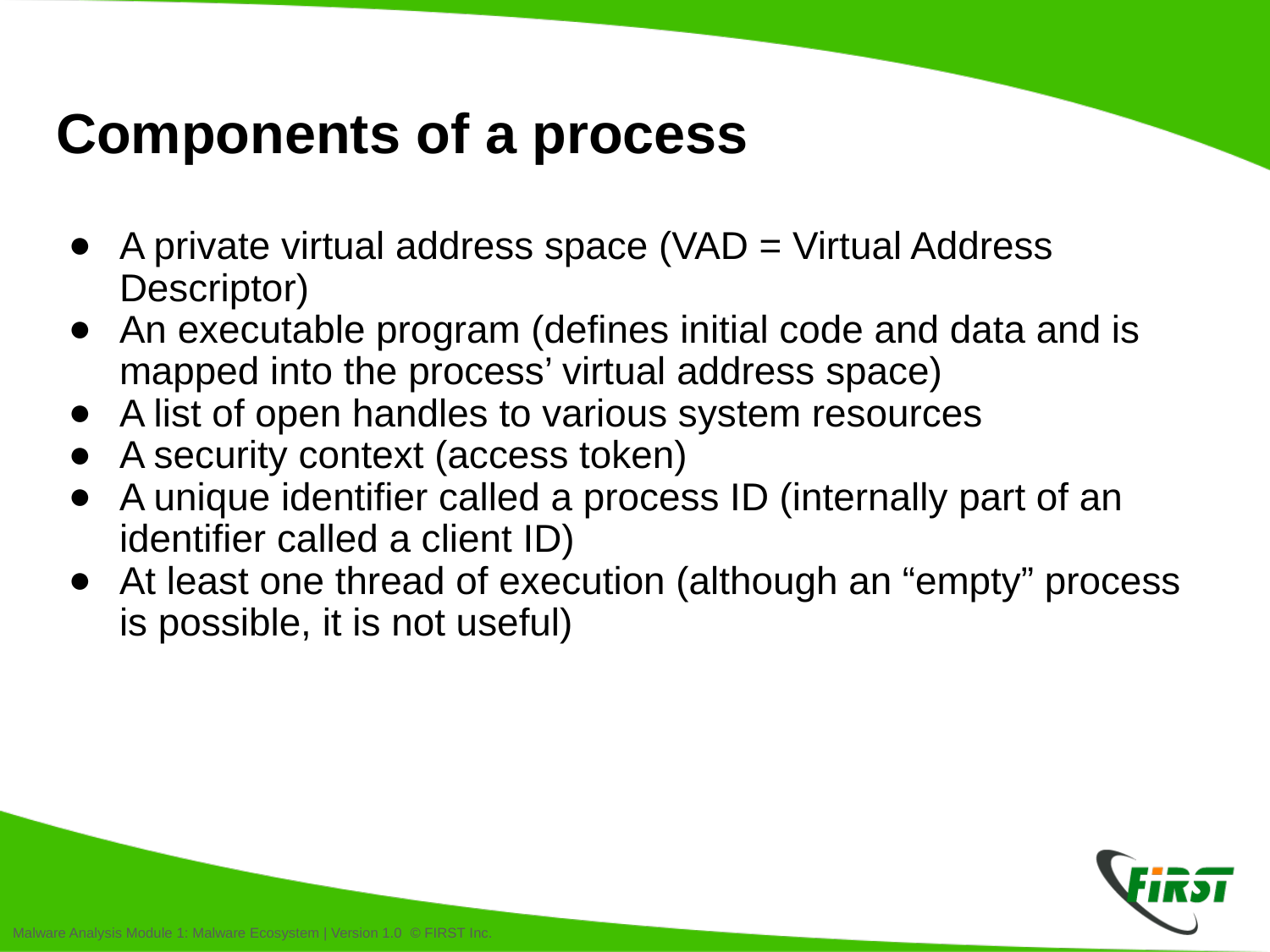

# Components of a process
A private virtual address space (VAD = Virtual Address Descriptor)
An executable program (defines initial code and data and is mapped into the process’ virtual address space)
A list of open handles to various system resources
A security context (access token)
A unique identifier called a process ID (internally part of an identifier called a client ID)
At least one thread of execution (although an “empty” process is possible, it is not useful)